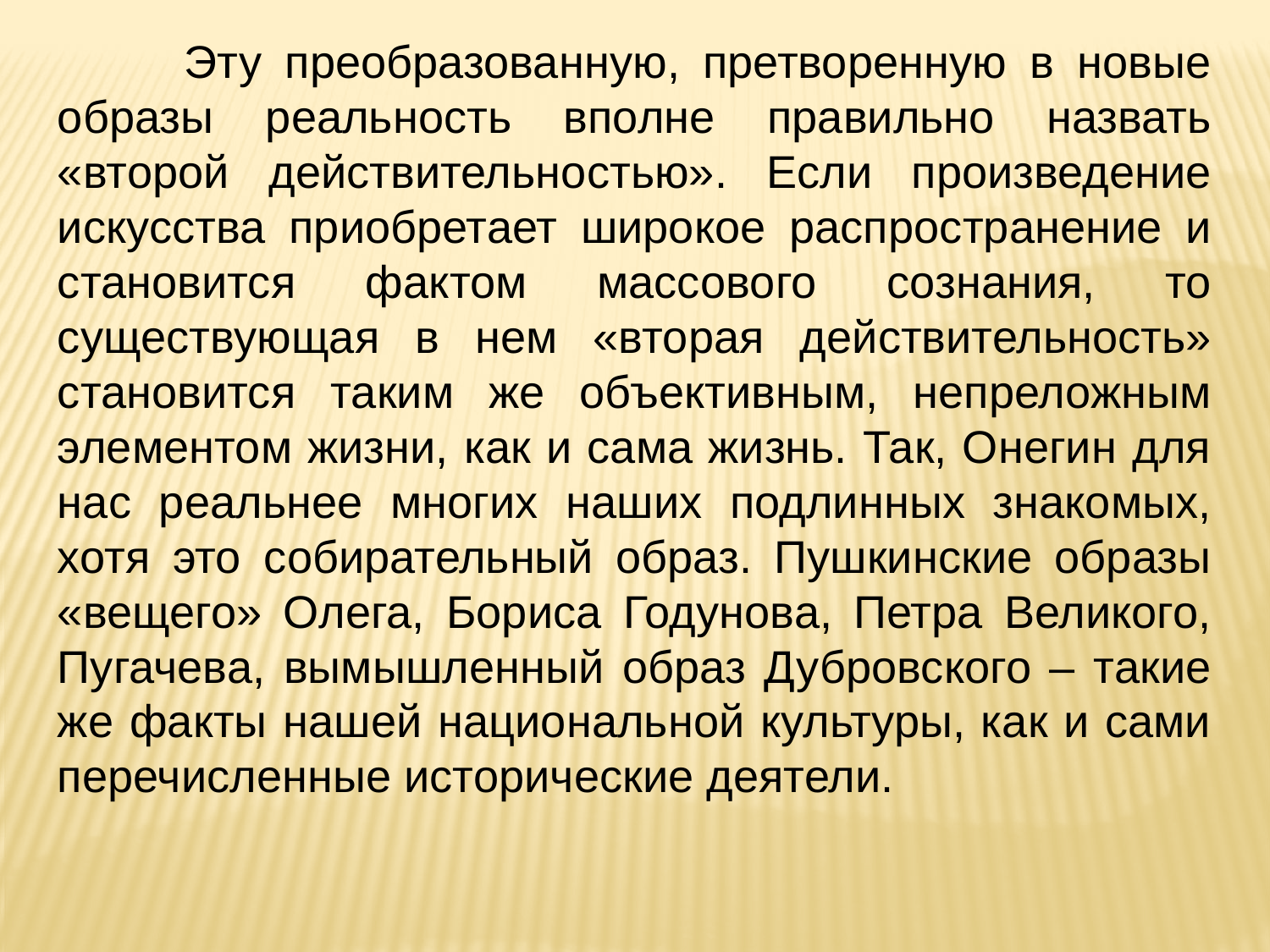

Эту преобразованную, претворенную в новые образы реальность вполне правильно назвать «второй действительностью». Если произведение искусства приобретает широкое распространение и становится фактом массового сознания, то существующая в нем «вторая действительность» становится таким же объективным, непреложным элементом жизни, как и сама жизнь. Так, Онегин для нас реальнее многих наших подлинных знакомых, хотя это собирательный образ. Пушкинские образы «вещего» Олега, Бориса Годунова, Петра Великого, Пугачева, вымышленный образ Дубровского – такие же факты нашей национальной культуры, как и сами перечисленные исторические деятели.